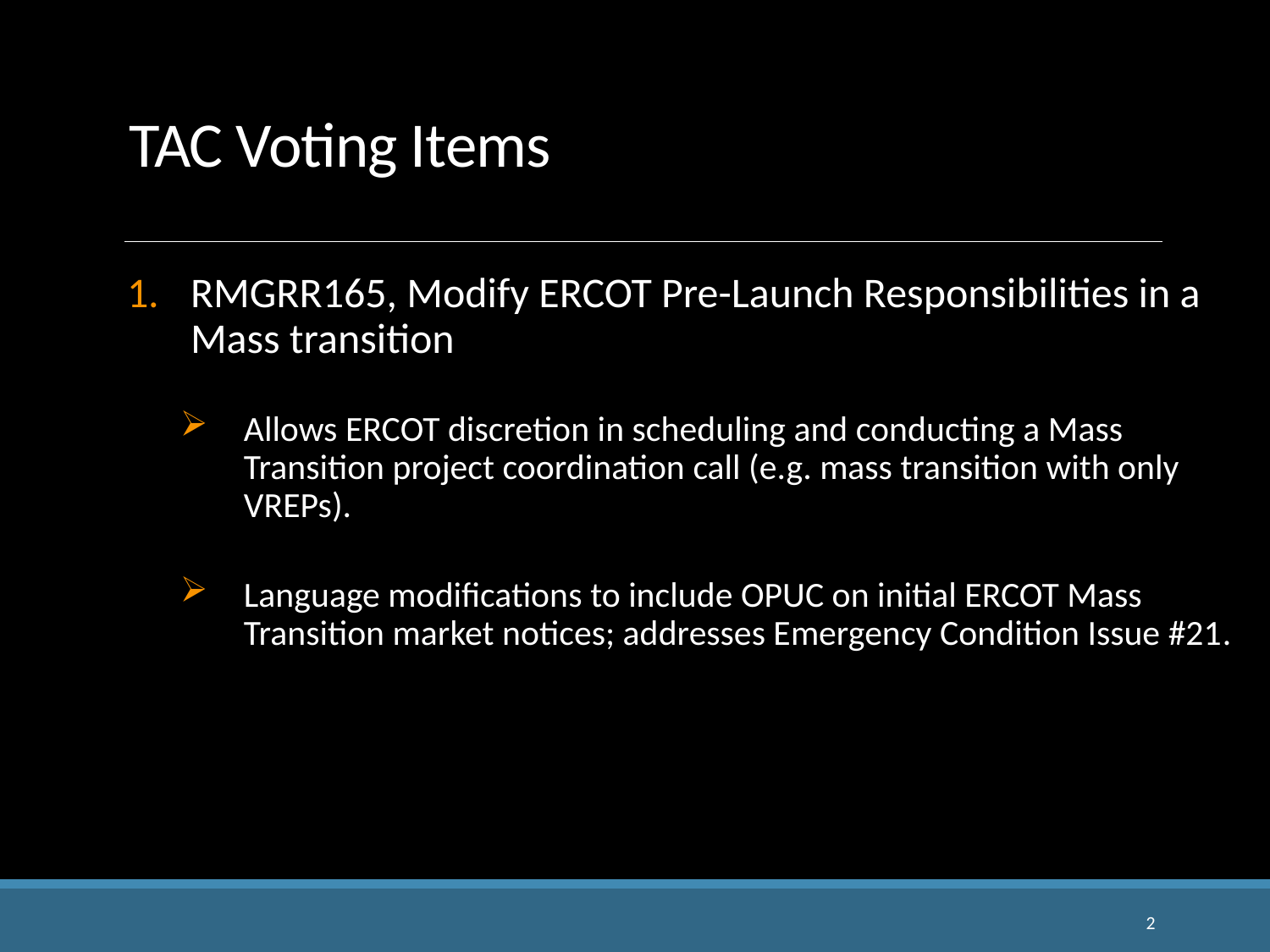

# TAC Voting Items
RMGRR165, Modify ERCOT Pre-Launch Responsibilities in a Mass transition

Allows ERCOT discretion in scheduling and conducting a Mass Transition project coordination call (e.g. mass transition with only VREPs).

Language modifications to include OPUC on initial ERCOT Mass Transition market notices; addresses Emergency Condition Issue #21.

2